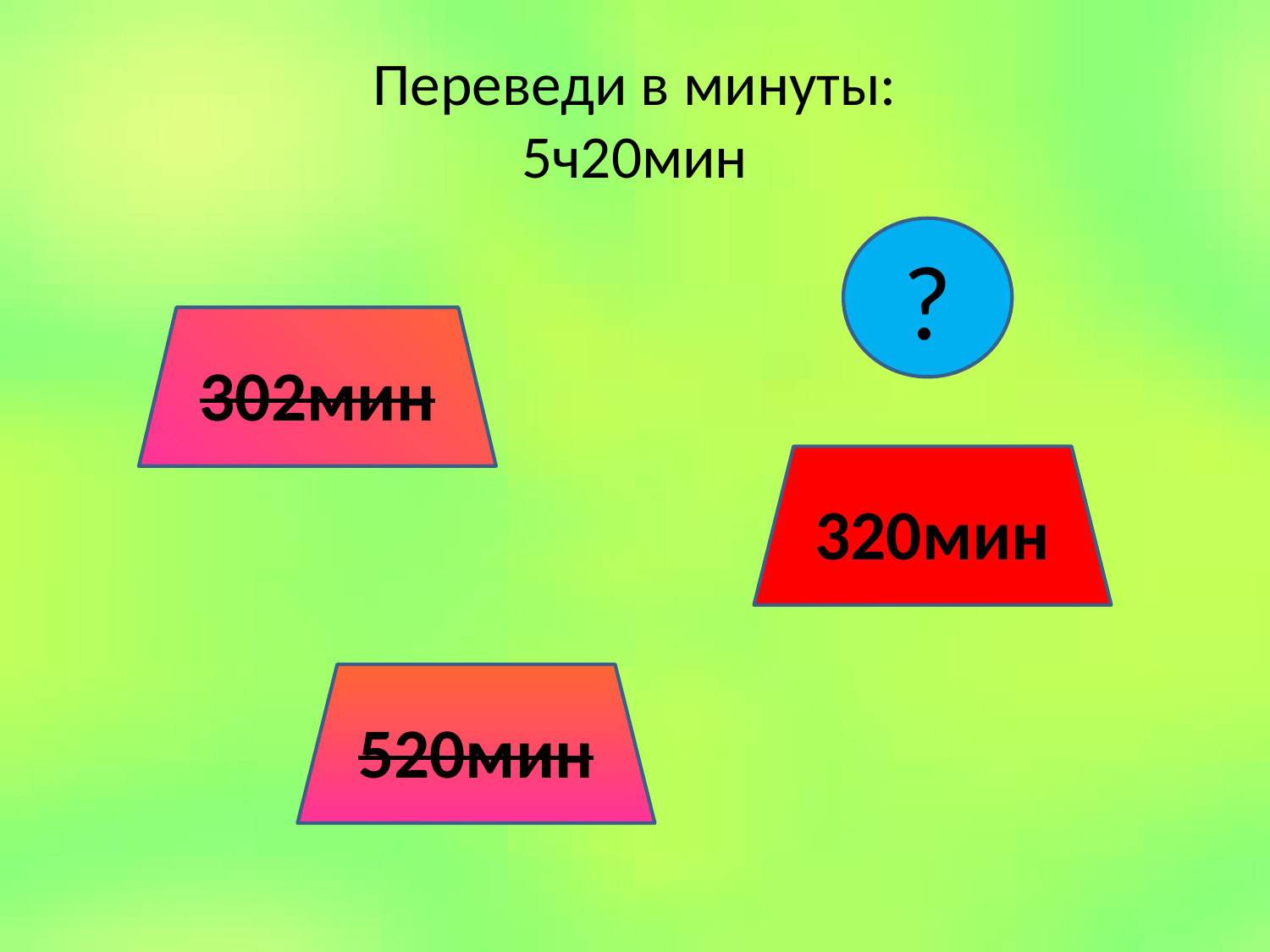

# Переведи в минуты: 5ч20мин
?
302мин
320мин
520мин